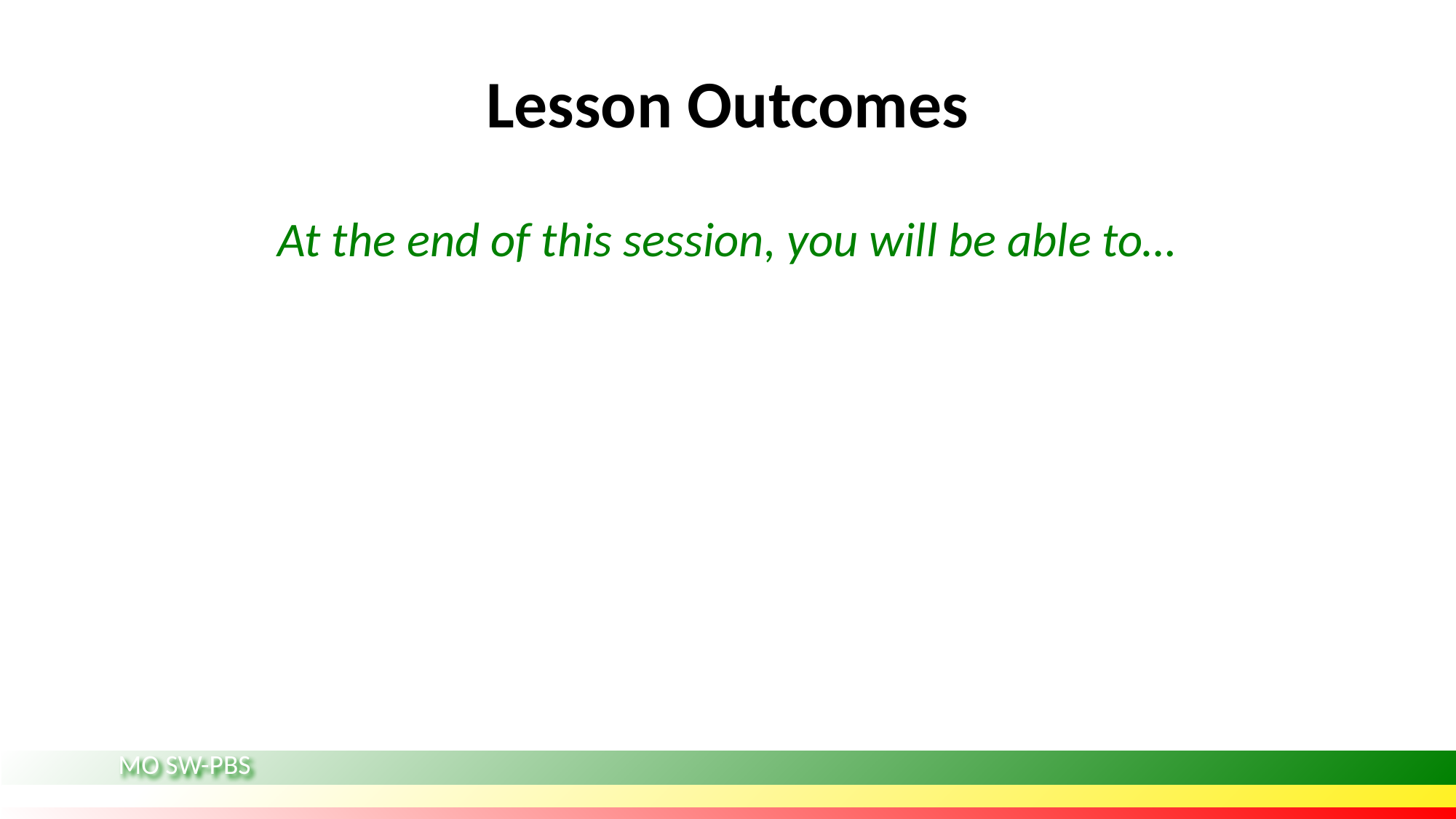

# Lesson Outcomes
At the end of this session, you will be able to…